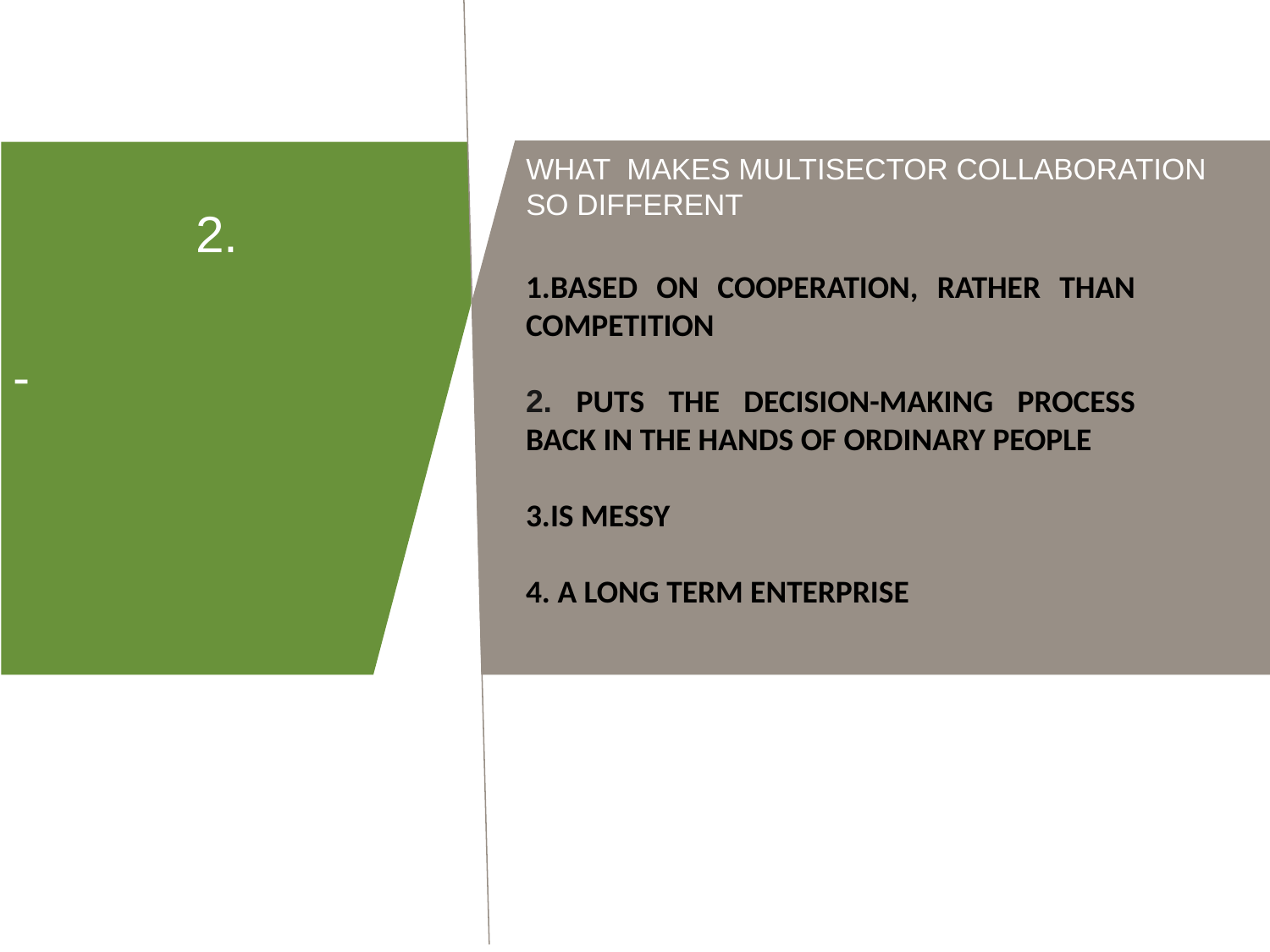

2.
WHAT  MAKES MULTISECTOR COLLABORATION SO DIFFERENT
1.BASED ON COOPERATION, RATHER THAN COMPETITION

2. PUTS THE DECISION-MAKING PROCESS BACK IN THE HANDS OF ORDINARY PEOPLE

3.IS MESSY

4. A LONG TERM ENTERPRISE

-